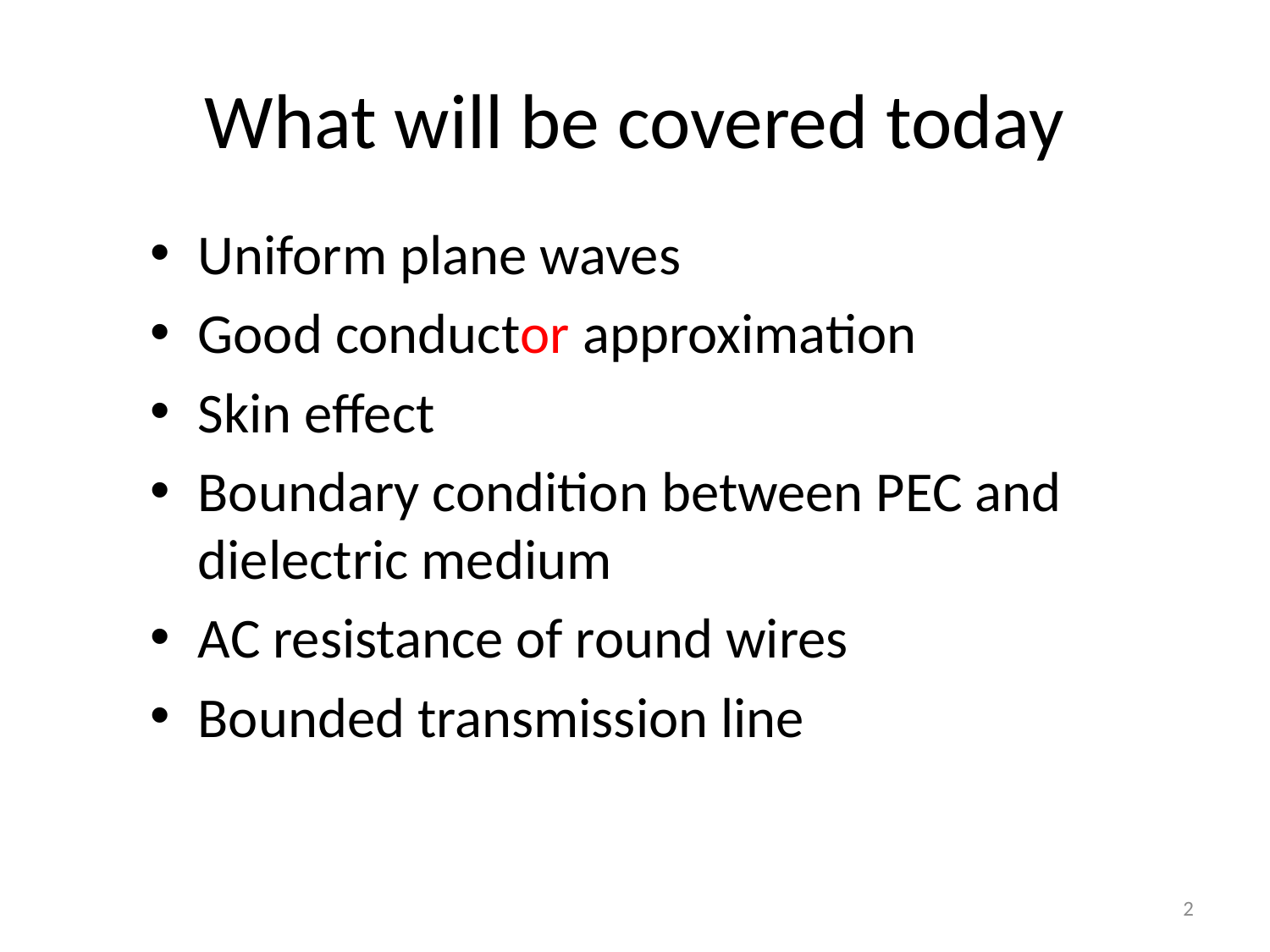

# What will be covered today
Uniform plane waves
Good conductor approximation
Skin effect
Boundary condition between PEC and dielectric medium
AC resistance of round wires
Bounded transmission line
2